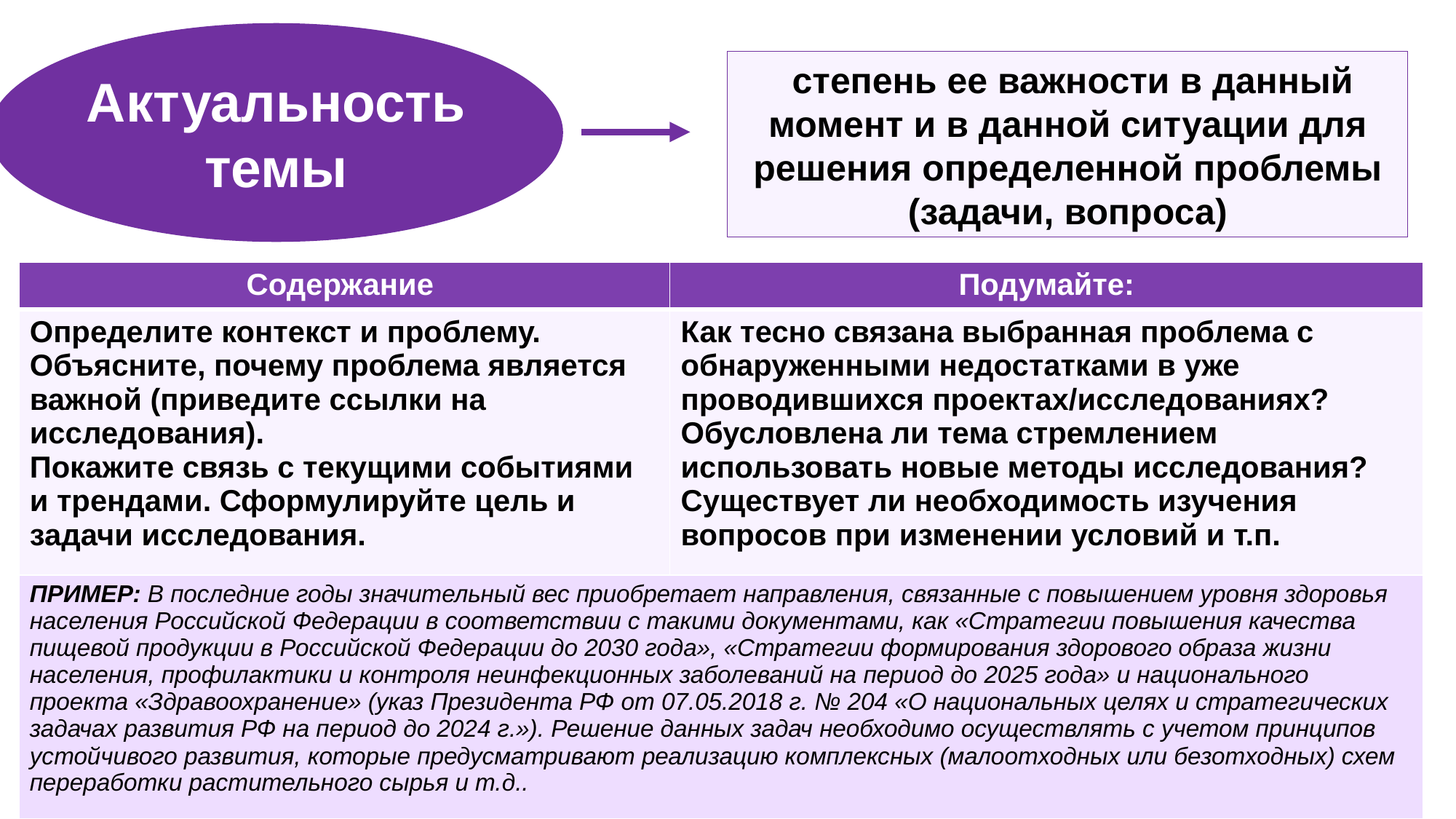

Актуальность темы
 степень ее важности в данный
момент и в данной ситуации для решения определенной проблемы (задачи, вопроса)
| Содержание | Подумайте: |
| --- | --- |
| Определите контекст и проблему. Объясните, почему проблема является важной (приведите ссылки на исследования). Покажите связь с текущими событиями и трендами. Сформулируйте цель и задачи исследования. | Как тесно связана выбранная проблема с обнаруженными недостатками в уже проводившихся проектах/исследованиях? Обусловлена ли тема стремлением использовать новые методы исследования? Существует ли необходимость изучения вопросов при изменении условий и т.п. |
| ПРИМЕР: В последние годы значительный вес приобретает направления, связанные с повышением уровня здоровья населения Российской Федерации в соответствии с такими документами, как «Стратегии повышения качества пищевой продукции в Российской Федерации до 2030 года», «Стратегии формирования здорового образа жизни населения, профилактики и контроля неинфекционных заболеваний на период до 2025 года» и национального проекта «Здравоохранение» (указ Президента РФ от 07.05.2018 г. № 204 «О национальных целях и стратегических задачах развития РФ на период до 2024 г.»). Решение данных задач необходимо осуществлять с учетом принципов устойчивого развития, которые предусматривают реализацию комплексных (малоотходных или безотходных) схем переработки растительного сырья и т.д.. |  |